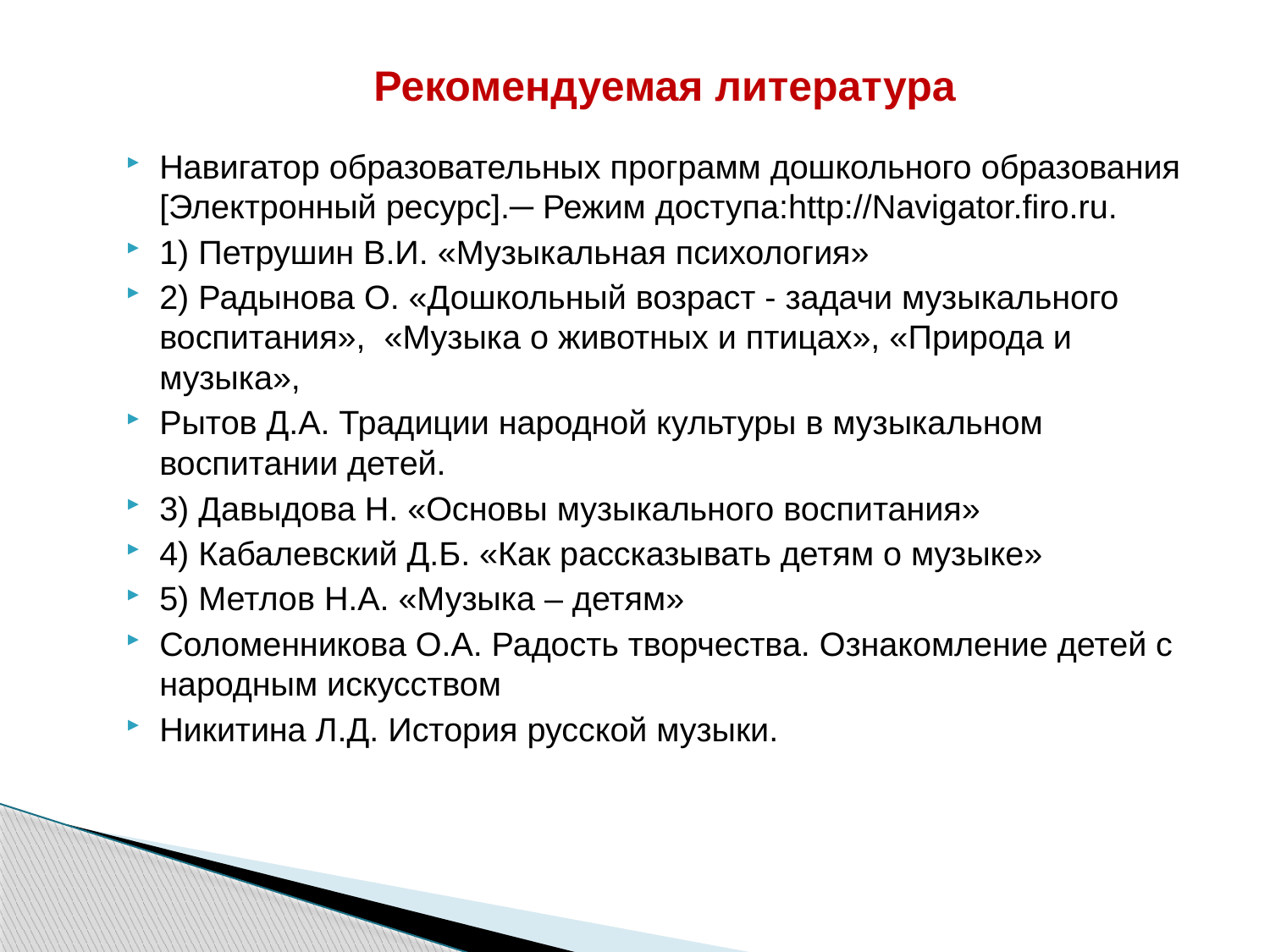

# Рекомендуемая литература
Навигатор образовательных программ дошкольного образования [Электронный ресурс].─ Режим доступа:http://Navigator.firo.ru.
1) Петрушин В.И. «Музыкальная психология»
2) Радынова О. «Дошкольный возраст - задачи музыкального воспитания»,  «Музыка о животных и птицах», «Природа и музыка»,
Рытов Д.А. Традиции народной культуры в музыкальном воспитании детей.
3) Давыдова Н. «Основы музыкального воспитания»
4) Кабалевский Д.Б. «Как рассказывать детям о музыке»
5) Метлов Н.А. «Музыка – детям»
Соломенникова О.А. Радость творчества. Ознакомление детей с народным искусством
Никитина Л.Д. История русской музыки.